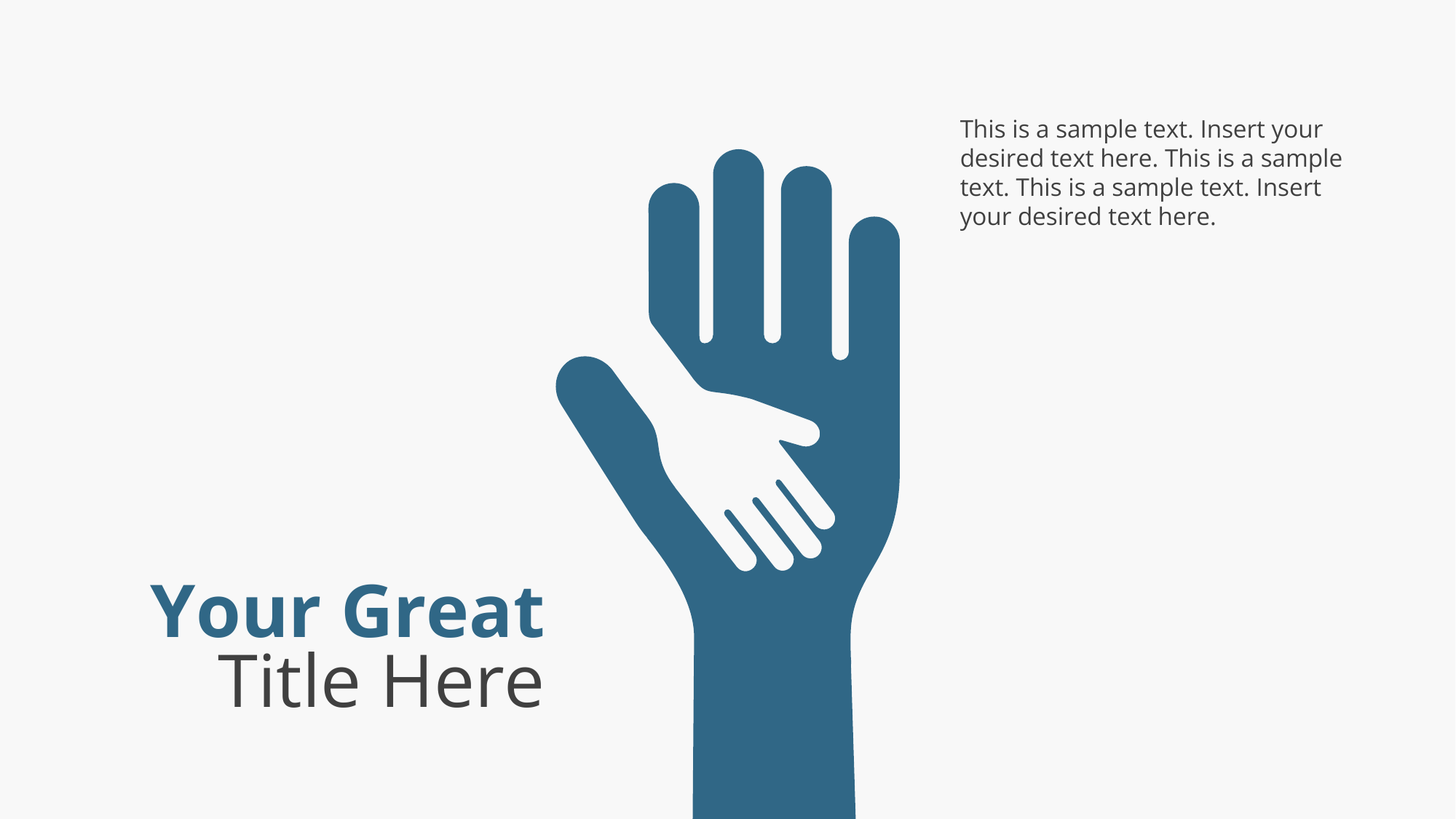

This is a sample text. Insert your desired text here. This is a sample text. This is a sample text. Insert your desired text here.

Your Great
Title Here